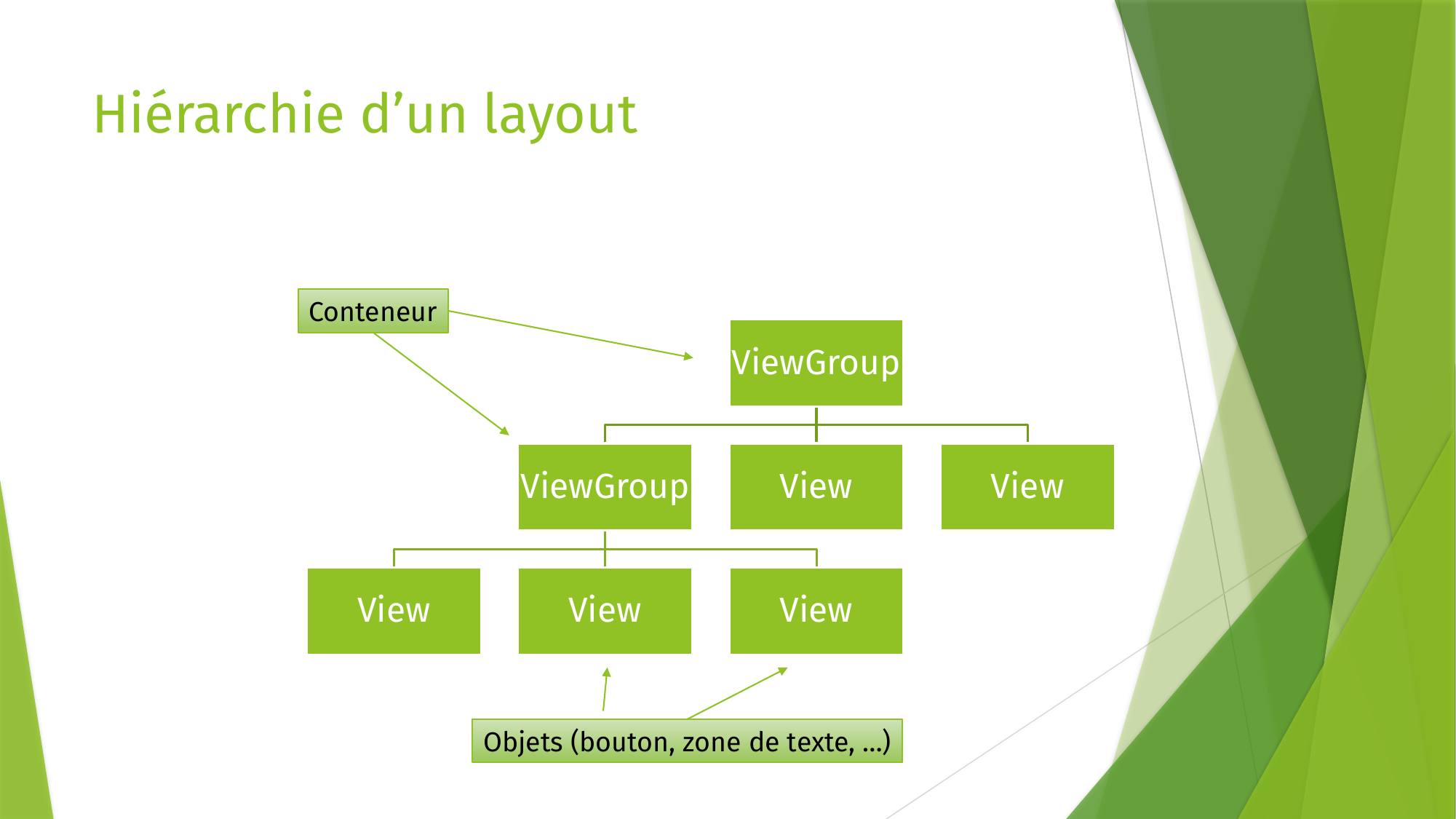

# Hiérarchie d’un layout
ViewGroup
ViewGroup
View
View
View
View
View
Conteneur
Objets (bouton, zone de texte, …)